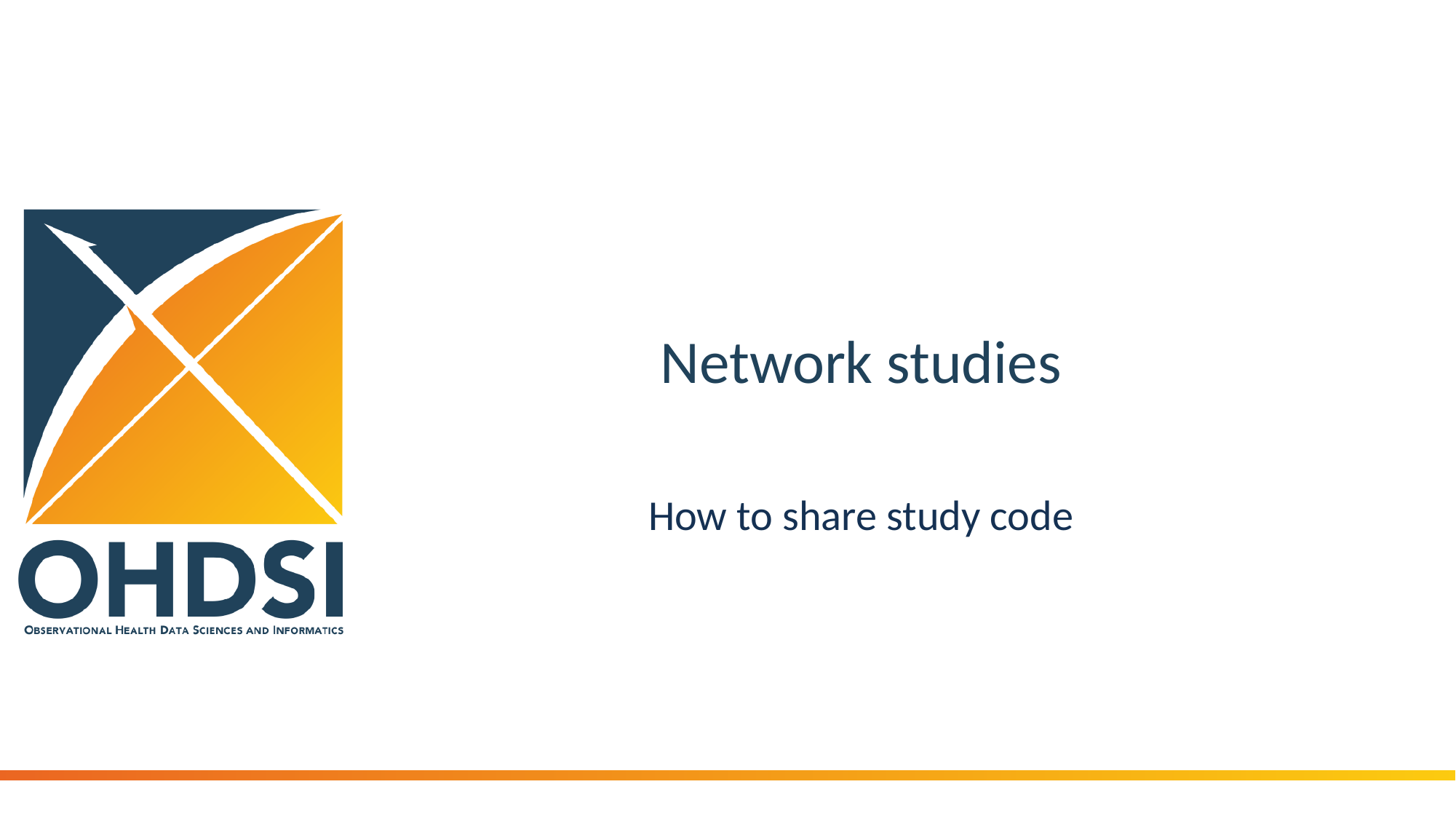

# Network studies
How to share study code